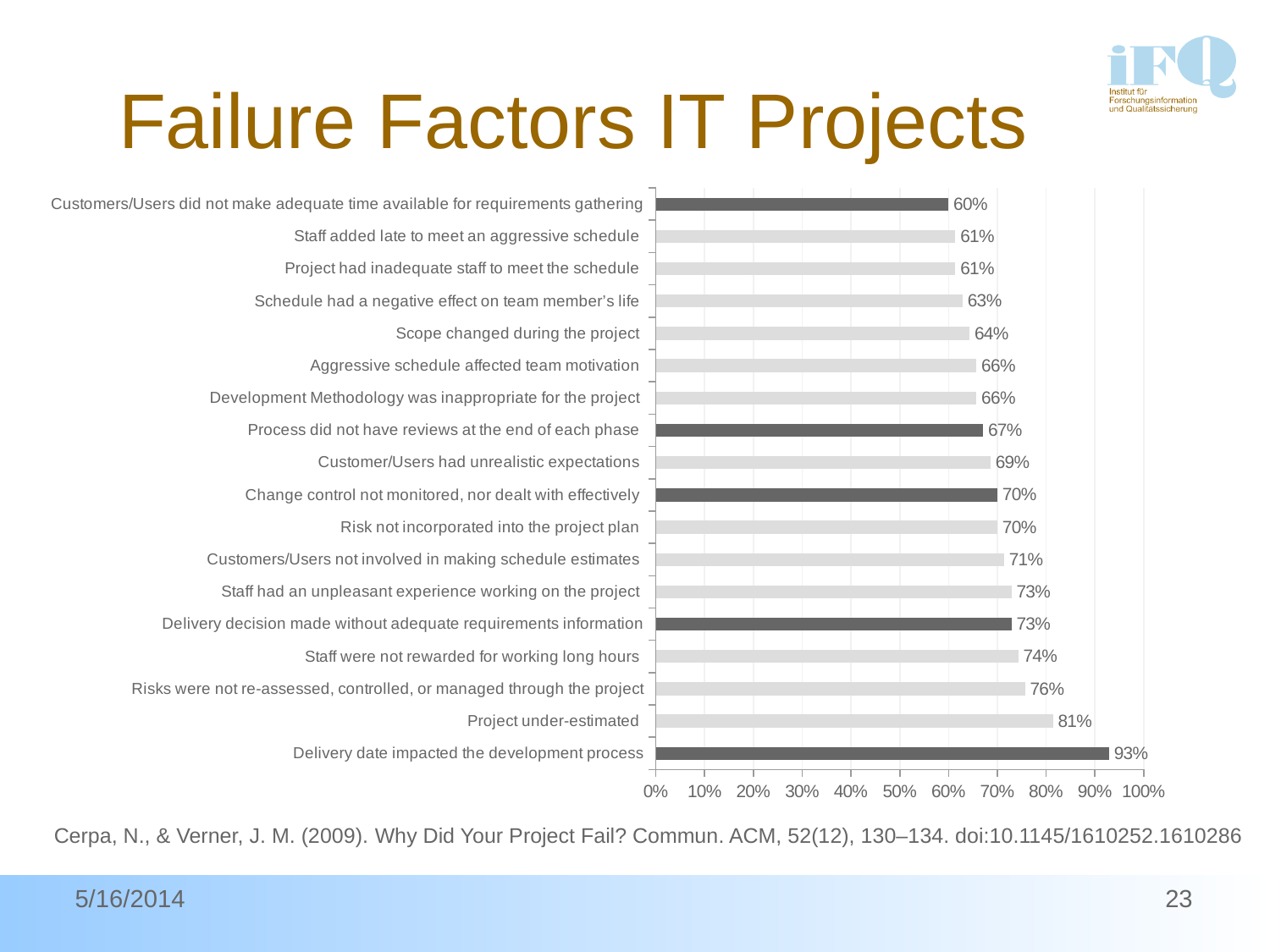

# Failure Factors IT Projects

### Chart

| Category | Failure Factor |
|---|---|
| Delivery date impacted the development process | 0.929 |
| Project under-estimated  | 0.8140000000000001 |
| Risks were not re-assessed, controlled, or managed through the project | 0.757 |
| Staff were not rewarded for working long hours  | 0.743 |
| Delivery decision made without adequate requirements information | 0.7290000000000001 |
| Staff had an unpleasant experience working on the project  | 0.7290000000000001 |
| Customers/Users not involved in making schedule estimates  | 0.7140000000000001 |
| Risk not incorporated into the project plan  | 0.7 |
| Change control not monitored, nor dealt with effectively  | 0.7 |
| Customer/Users had unrealistic expectations  | 0.6859999999999999 |
| Process did not have reviews at the end of each phase  | 0.6709999999999999 |
| Development Methodology was inappropriate for the project  | 0.657 |
| Aggressive schedule affected team motivation  | 0.657 |
| Scope changed during the project  | 0.643 |
| Schedule had a negative effect on team member’s life  | 0.629 |
| Project had inadequate staff to meet the schedule  | 0.614 |
| Staff added late to meet an aggressive schedule  | 0.614 |
| Customers/Users did not make adequate time available for requirements gathering | 0.6 |
Cerpa, N., & Verner, J. M. (2009). Why Did Your Project Fail? Commun. ACM, 52(12), 130–134. doi:10.1145/1610252.1610286
5/16/2014
23